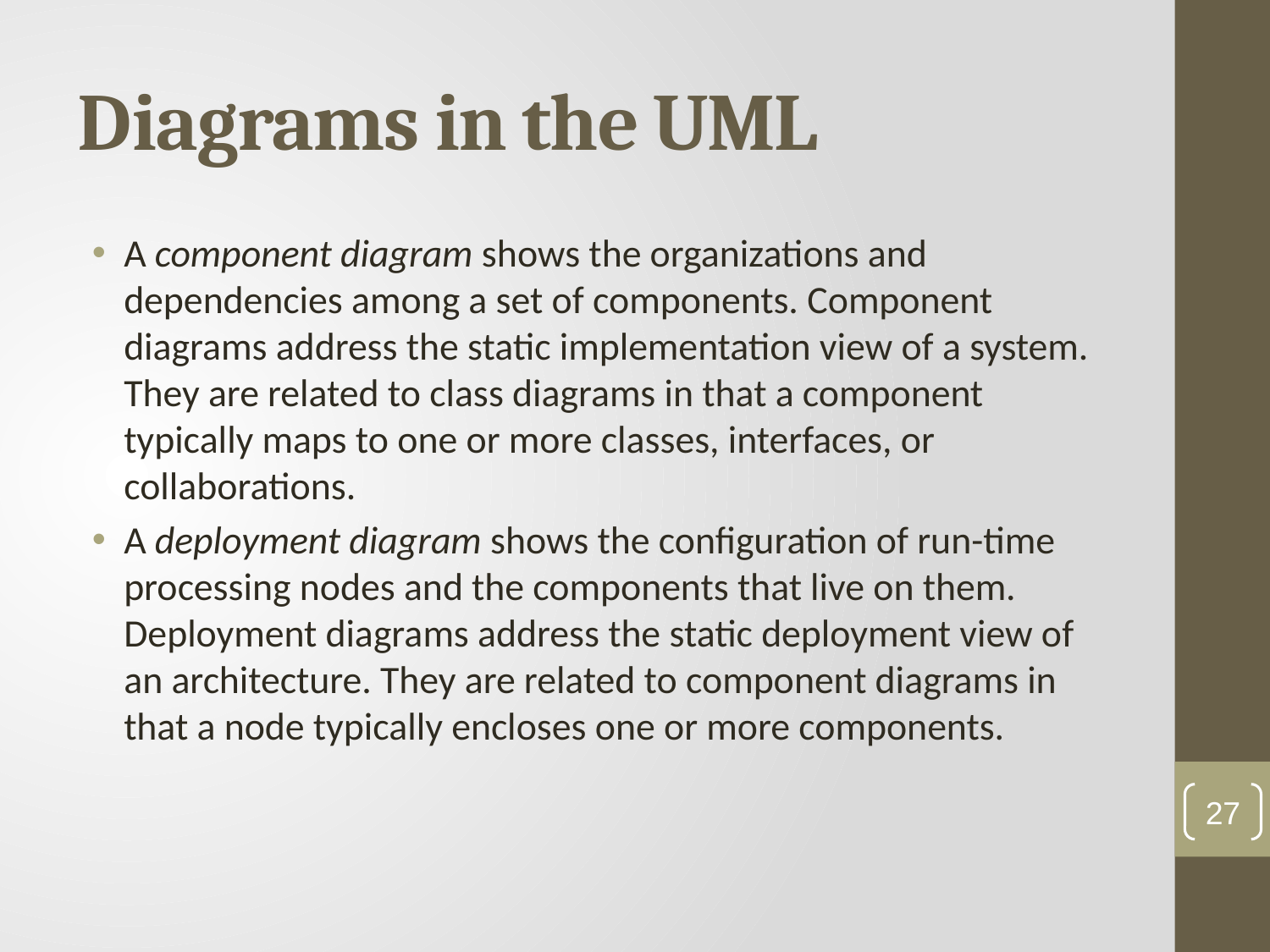

# Diagrams in the UML
A component diagram shows the organizations and dependencies among a set of components. Component diagrams address the static implementation view of a system. They are related to class diagrams in that a component typically maps to one or more classes, interfaces, or collaborations.
A deployment diagram shows the configuration of run-time processing nodes and the components that live on them. Deployment diagrams address the static deployment view of an architecture. They are related to component diagrams in that a node typically encloses one or more components.

27